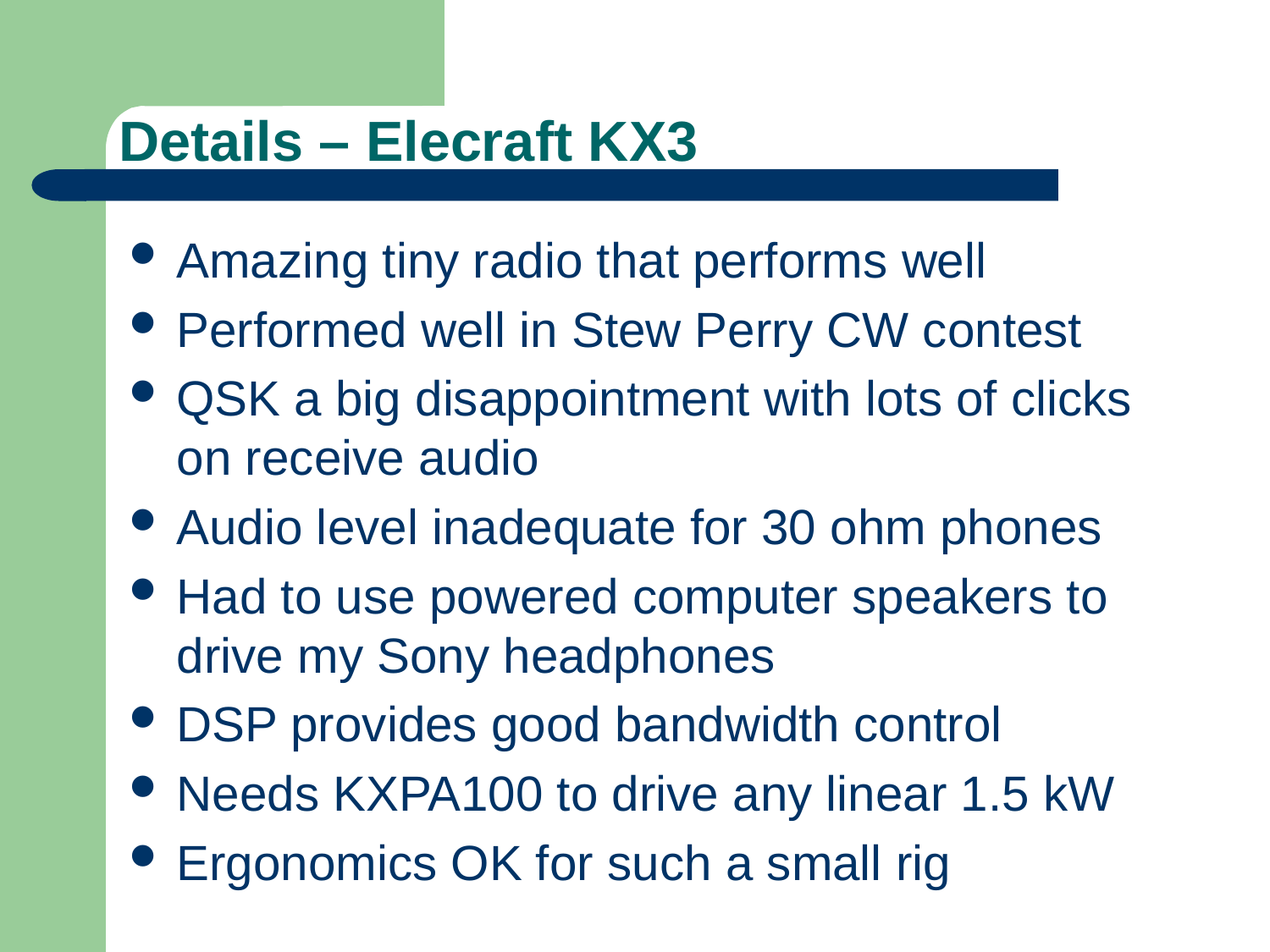

# Details – Elecraft KX3
Amazing tiny radio that performs well
Performed well in Stew Perry CW contest
QSK a big disappointment with lots of clicks on receive audio
Audio level inadequate for 30 ohm phones
Had to use powered computer speakers to drive my Sony headphones
DSP provides good bandwidth control
Needs KXPA100 to drive any linear 1.5 kW
Ergonomics OK for such a small rig